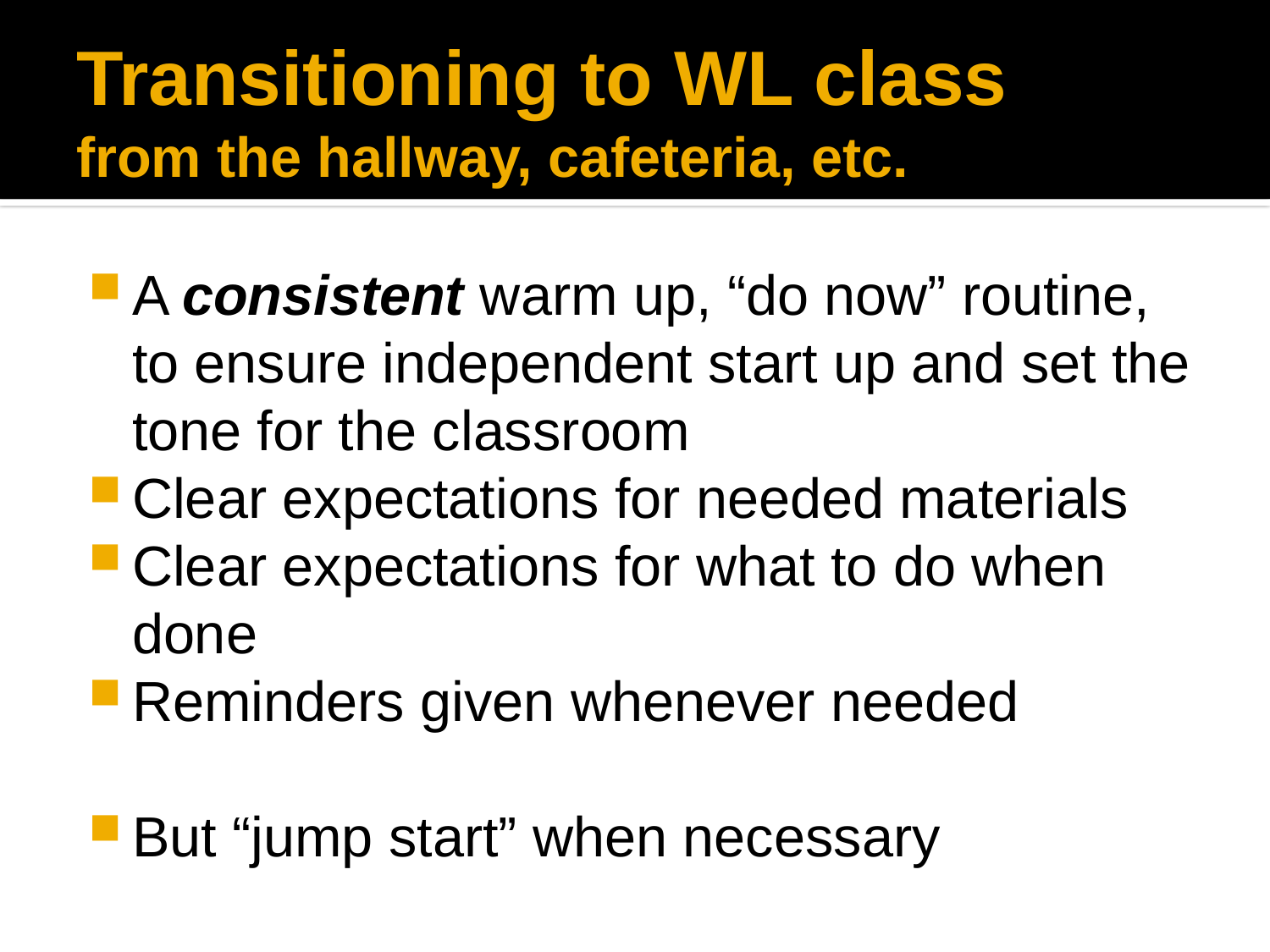

# Transitioning to WL class from the hallway, cafeteria, etc.
A consistent warm up, “do now” routine, to ensure independent start up and set the tone for the classroom
Clear expectations for needed materials
Clear expectations for what to do when done
Reminders given whenever needed

But “jump start” when necessary